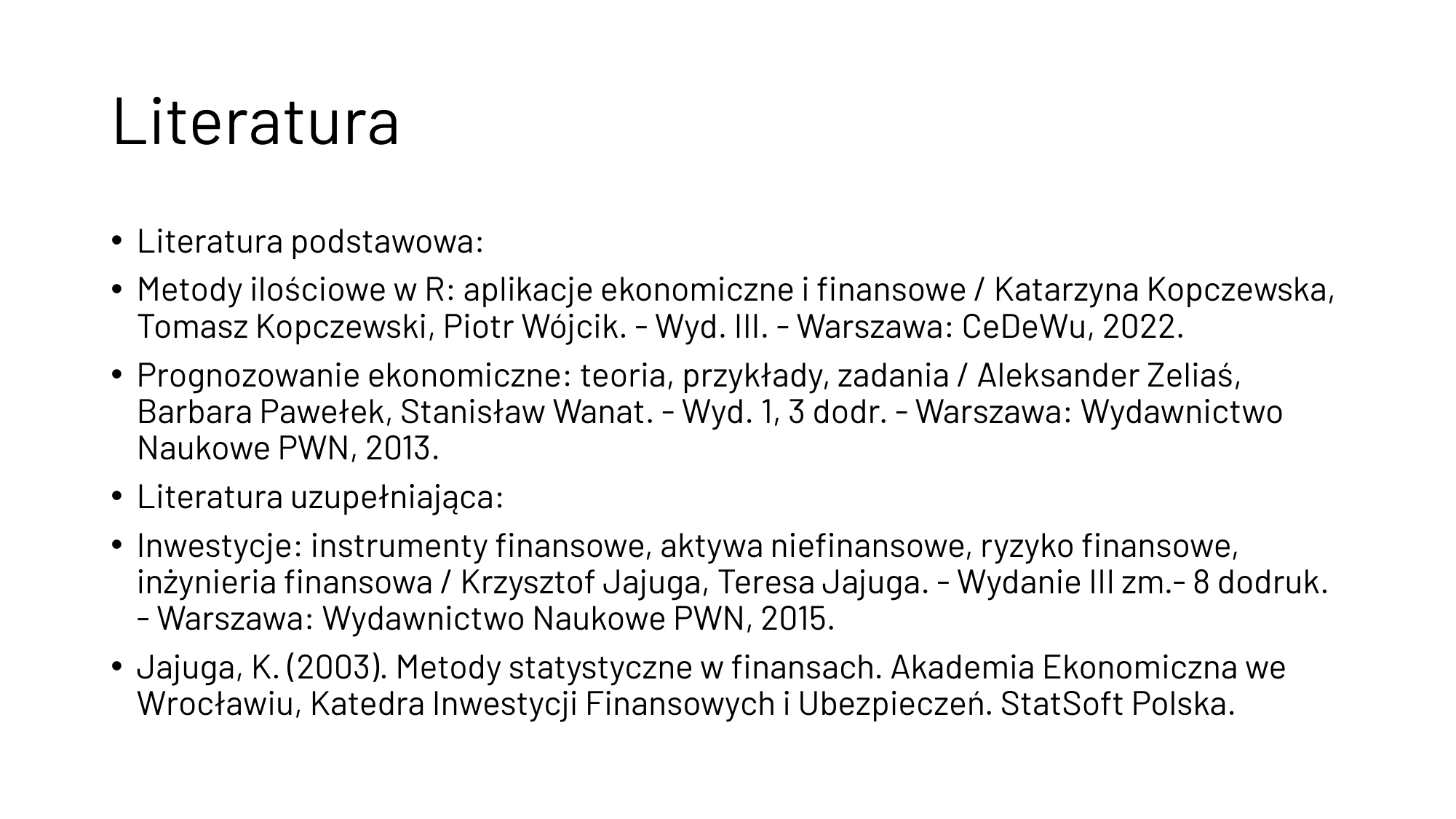

# Literatura
Literatura podstawowa:
Metody ilościowe w R: aplikacje ekonomiczne i finansowe / Katarzyna Kopczewska, Tomasz Kopczewski, Piotr Wójcik. - Wyd. III. - Warszawa: CeDeWu, 2022.
Prognozowanie ekonomiczne: teoria, przykłady, zadania / Aleksander Zeliaś, Barbara Pawełek, Stanisław Wanat. - Wyd. 1, 3 dodr. - Warszawa: Wydawnictwo Naukowe PWN, 2013.
Literatura uzupełniająca:
Inwestycje: instrumenty finansowe, aktywa niefinansowe, ryzyko finansowe, inżynieria finansowa / Krzysztof Jajuga, Teresa Jajuga. - Wydanie III zm.- 8 dodruk. - Warszawa: Wydawnictwo Naukowe PWN, 2015.
Jajuga, K. (2003). Metody statystyczne w finansach. Akademia Ekonomiczna we Wrocławiu, Katedra Inwestycji Finansowych i Ubezpieczeń. StatSoft Polska.